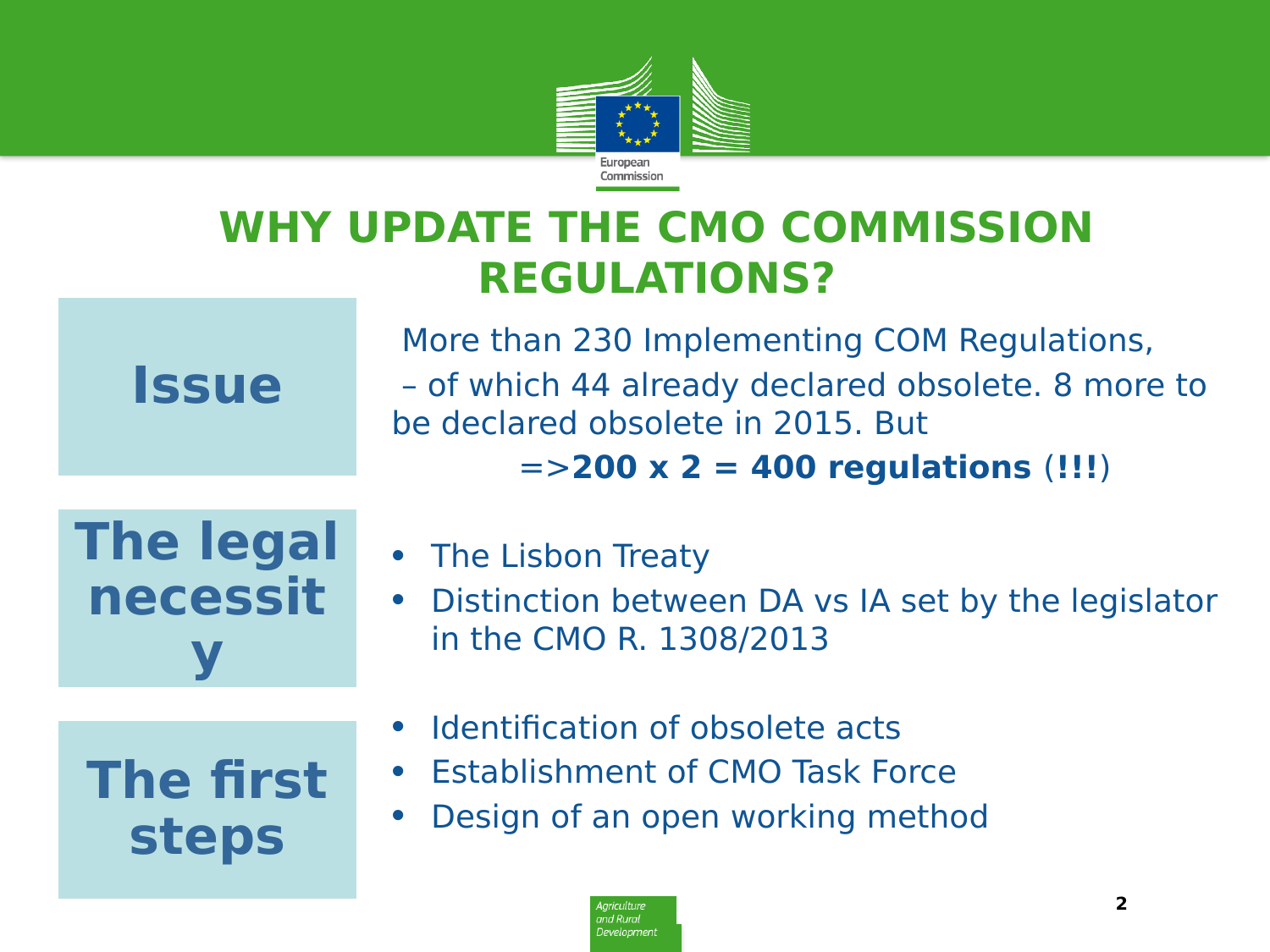

# WHY UPDATE THE CMO COMMISSION REGULATIONS?
Issue
The legal necessity
The first steps
 More than 230 Implementing COM Regulations,
 – of which 44 already declared obsolete. 8 more to be declared obsolete in 2015. But
	=>200 x 2 = 400 regulations (!!!)

The Lisbon Treaty
Distinction between DA vs IA set by the legislator in the CMO R. 1308/2013

Identification of obsolete acts
Establishment of CMO Task Force
Design of an open working method
2